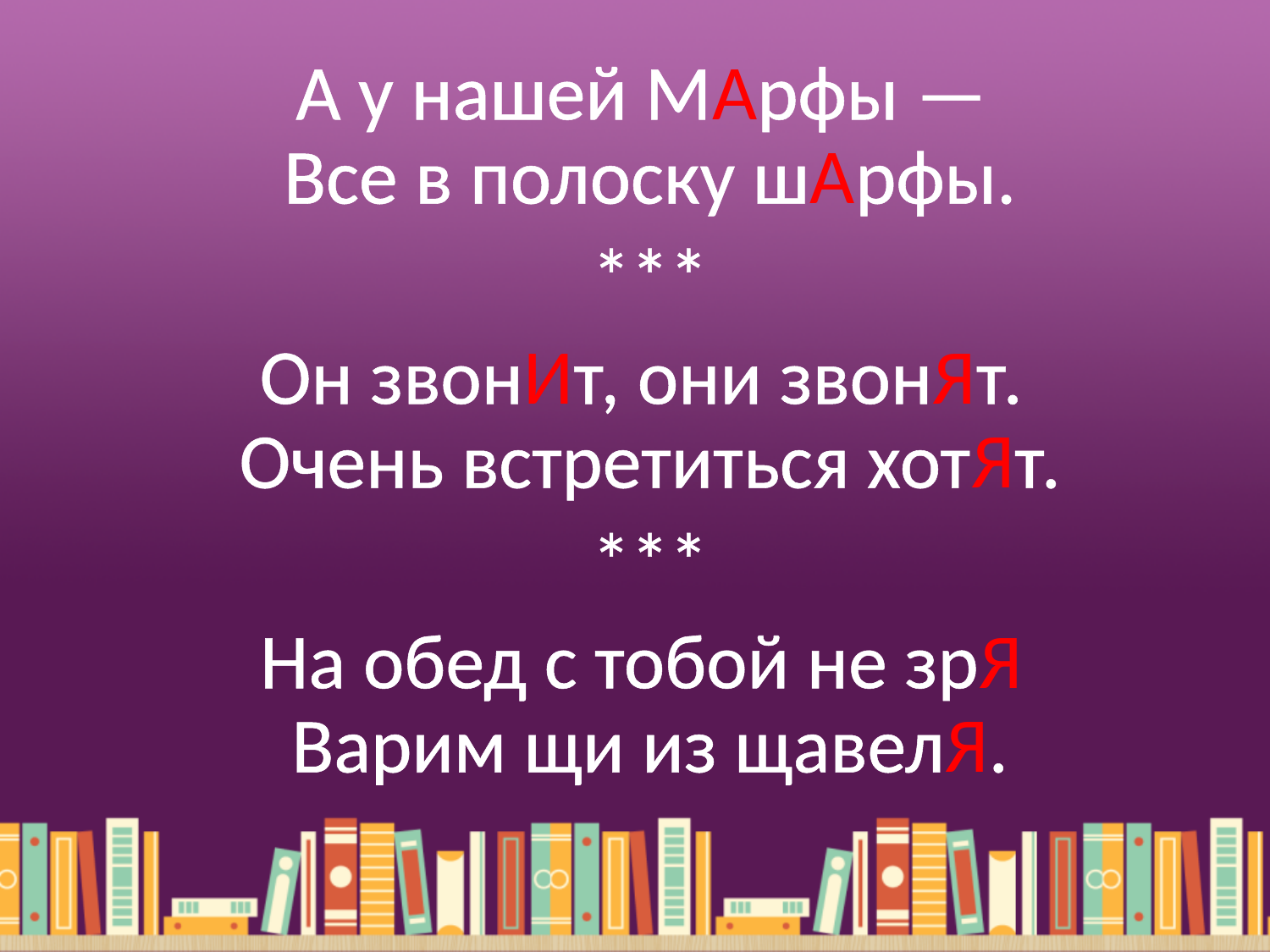

А у нашей МАрфы — 
Все в полоску шАрфы.
***
Он звонИт, они звонЯт. 
Очень встретиться хотЯт.
***
На обед с тобой не зрЯ 
Варим щи из щавелЯ.